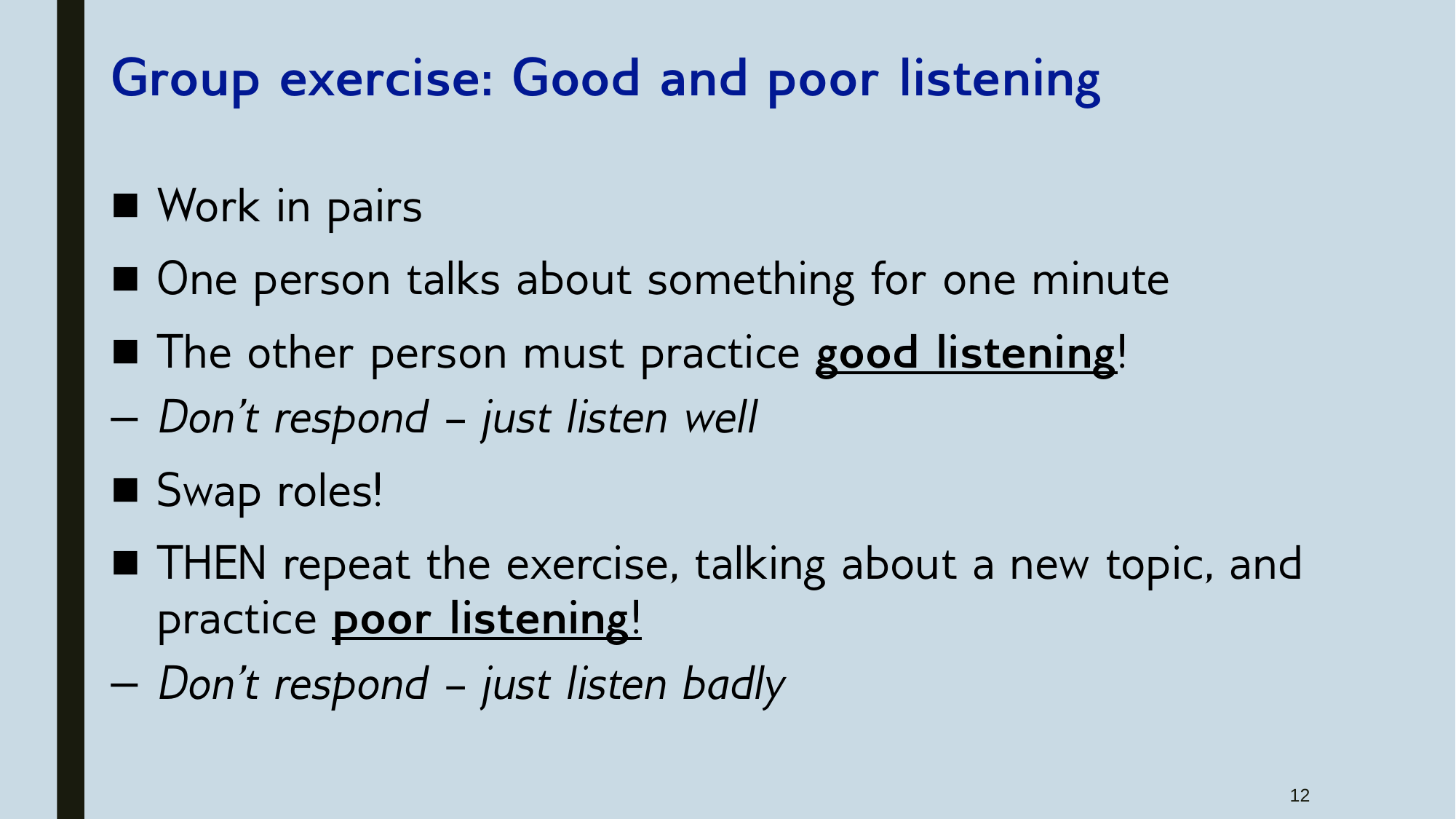

# Group exercise: Good and poor listening
Work in pairs
One person talks about something for one minute
The other person must practice good listening!
Don’t respond – just listen well
Swap roles!
THEN repeat the exercise, talking about a new topic, and practice poor listening!
Don’t respond – just listen badly

12